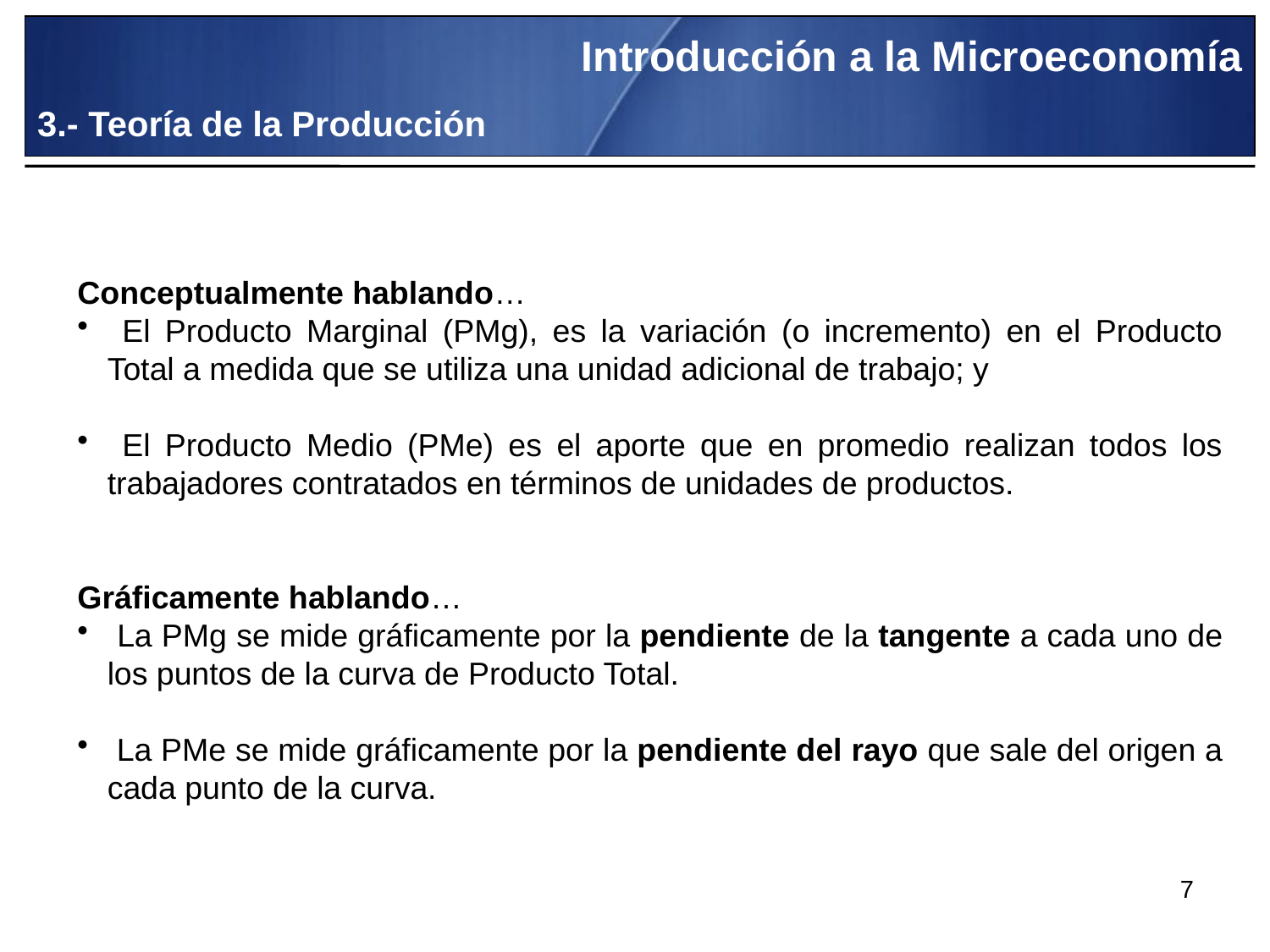

Introducción a la Microeconomía
3.- Teoría de la Producción

Conceptualmente hablando…
 El Producto Marginal (PMg), es la variación (o incremento) en el Producto Total a medida que se utiliza una unidad adicional de trabajo; y

 El Producto Medio (PMe) es el aporte que en promedio realizan todos los trabajadores contratados en términos de unidades de productos.

Gráficamente hablando…
 La PMg se mide gráficamente por la pendiente de la tangente a cada uno de los puntos de la curva de Producto Total.

 La PMe se mide gráficamente por la pendiente del rayo que sale del origen a cada punto de la curva.
7